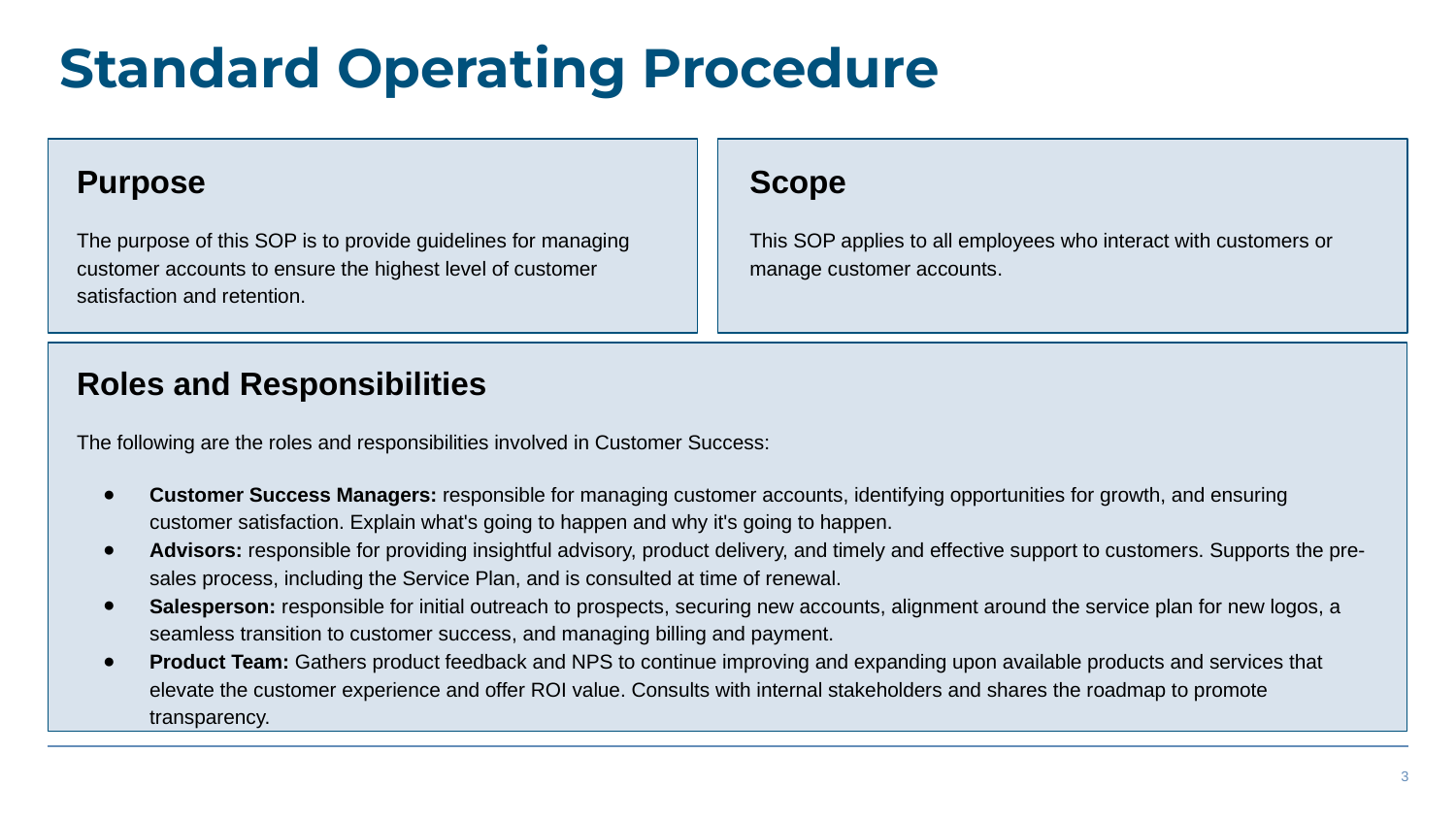

# Standard Operating Procedure

Purpose
The purpose of this SOP is to provide guidelines for managing customer accounts to ensure the highest level of customer satisfaction and retention.
Scope
This SOP applies to all employees who interact with customers or manage customer accounts.

Roles and Responsibilities
The following are the roles and responsibilities involved in Customer Success:
Customer Success Managers: responsible for managing customer accounts, identifying opportunities for growth, and ensuring customer satisfaction. Explain what's going to happen and why it's going to happen.
Advisors: responsible for providing insightful advisory, product delivery, and timely and effective support to customers. Supports the pre-sales process, including the Service Plan, and is consulted at time of renewal.
Salesperson: responsible for initial outreach to prospects, securing new accounts, alignment around the service plan for new logos, a seamless transition to customer success, and managing billing and payment.
Product Team: Gathers product feedback and NPS to continue improving and expanding upon available products and services that elevate the customer experience and offer ROI value. Consults with internal stakeholders and shares the roadmap to promote transparency.